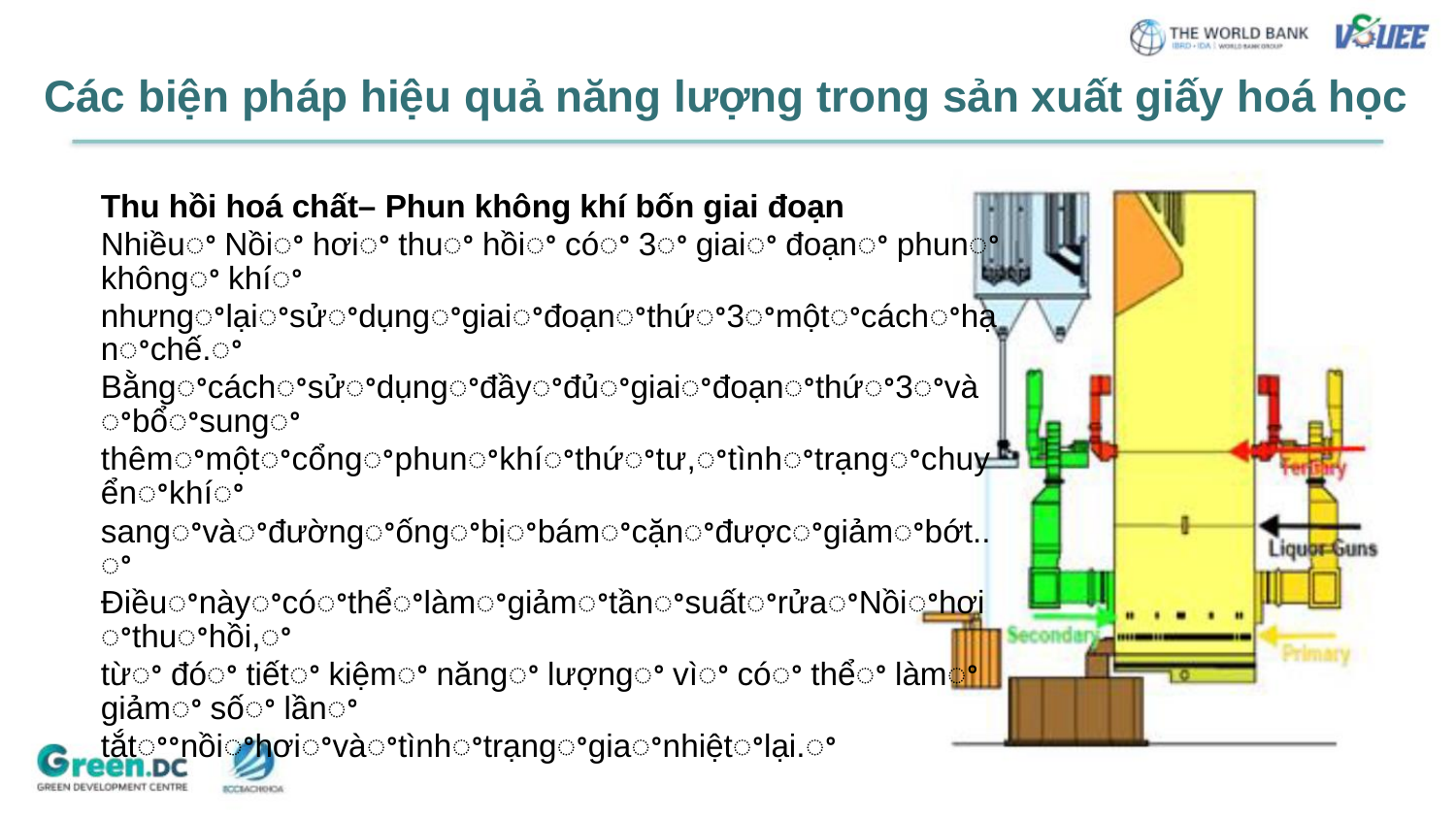

Các biện pháp hiệu quả năng lượng trong sản xuất giấy hoá học
Thu hồi hoá chất– Phun không khí bốn giai đoạn
Nhiềuꢀ Nồiꢀ hơiꢀ thuꢀ hồiꢀ cóꢀ 3ꢀ giaiꢀ đoạnꢀ phunꢀ khôngꢀ khíꢀ
nhưngꢀlạiꢀsửꢀdụngꢀgiaiꢀđoạnꢀthứꢀ3ꢀmộtꢀcáchꢀhạnꢀchế.ꢀ
Bằngꢀcáchꢀsửꢀdụngꢀđầyꢀđủꢀgiaiꢀđoạnꢀthứꢀ3ꢀvàꢀbổꢀsungꢀ
thêmꢀmộtꢀcổngꢀphunꢀkhíꢀthứꢀtư,ꢀtìnhꢀtrạngꢀchuyểnꢀkhíꢀ
sangꢀvàꢀđườngꢀốngꢀbịꢀbámꢀcặnꢀđượcꢀgiảmꢀbớt..ꢀ
ĐiềuꢀnàyꢀcóꢀthểꢀlàmꢀgiảmꢀtầnꢀsuấtꢀrửaꢀNồiꢀhơiꢀthuꢀhồi,ꢀ
từꢀ đóꢀ tiếtꢀ kiệmꢀ năngꢀ lượngꢀ vìꢀ cóꢀ thểꢀ làmꢀ giảmꢀ sốꢀ lầnꢀ
tắtꢀꢀnồiꢀhơiꢀvàꢀtìnhꢀtrạngꢀgiaꢀnhiệtꢀlại.ꢀ